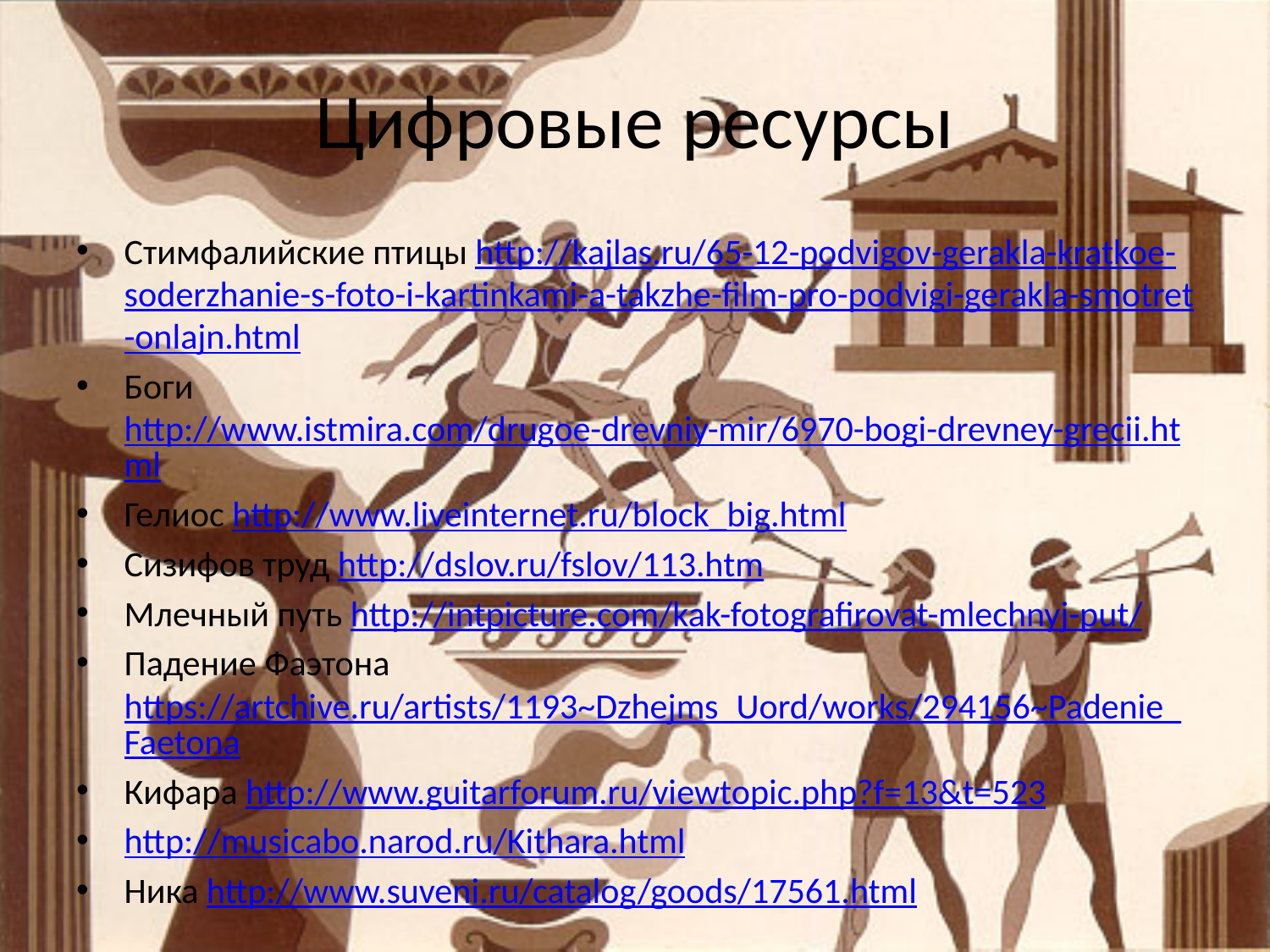

# Цифровые ресурсы
Стимфалийские птицы http://kajlas.ru/65-12-podvigov-gerakla-kratkoe-soderzhanie-s-foto-i-kartinkami-a-takzhe-film-pro-podvigi-gerakla-smotret-onlajn.html
Боги http://www.istmira.com/drugoe-drevniy-mir/6970-bogi-drevney-grecii.html
Гелиос http://www.liveinternet.ru/block_big.html
Сизифов труд http://dslov.ru/fslov/113.htm
Млечный путь http://intpicture.com/kak-fotografirovat-mlechnyj-put/
Падение Фаэтона https://artchive.ru/artists/1193~Dzhejms_Uord/works/294156~Padenie_Faetona
Кифара http://www.guitarforum.ru/viewtopic.php?f=13&t=523
http://musicabo.narod.ru/Kithara.html
Ника http://www.suveni.ru/catalog/goods/17561.html